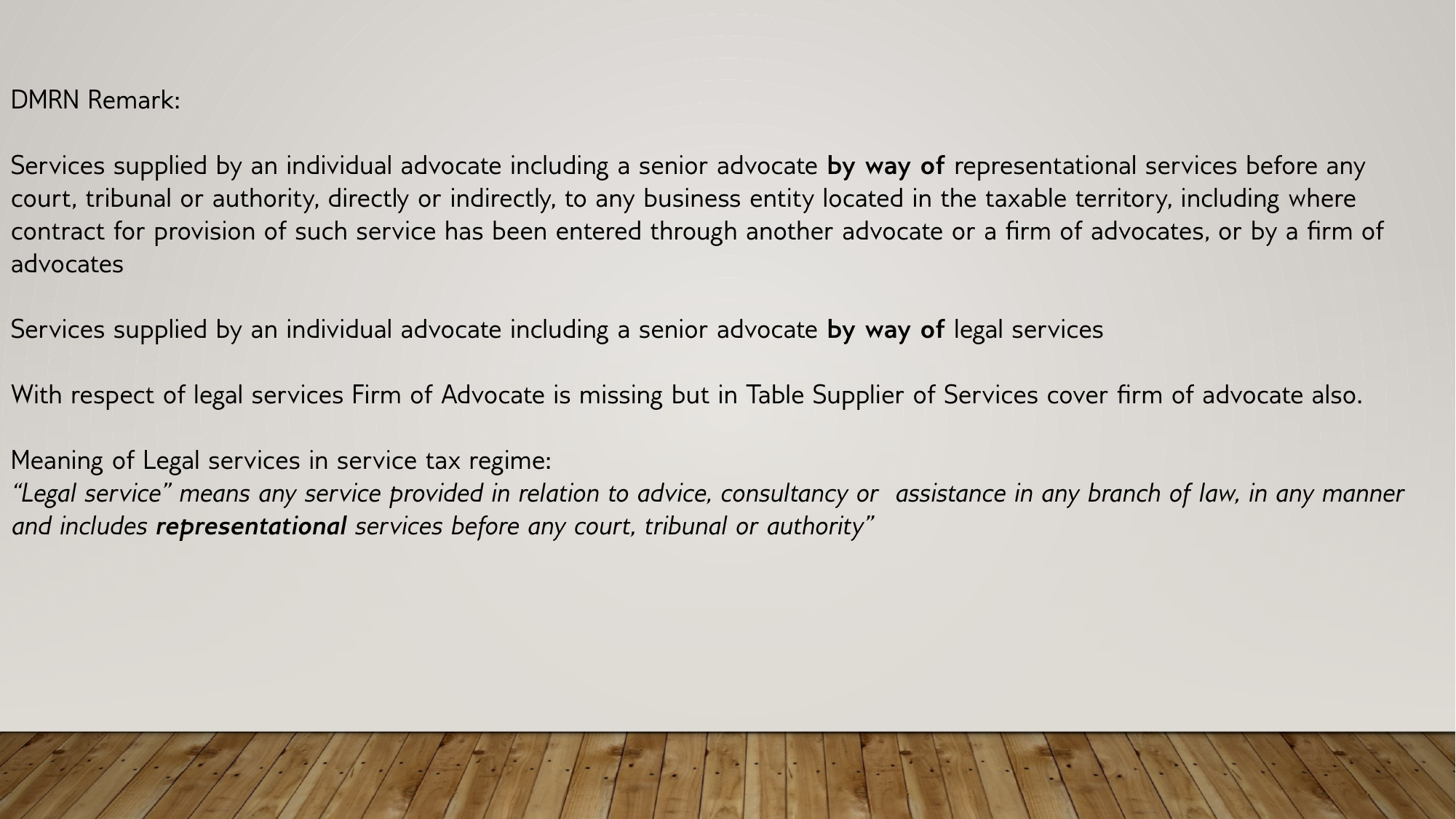

DMRN Remark:

Services supplied by an individual advocate including a senior advocate by way of representational services before any court, tribunal or authority, directly or indirectly, to any business entity located in the taxable territory, including where contract for provision of such service has been entered through another advocate or a firm of advocates, or by a firm of advocates

Services supplied by an individual advocate including a senior advocate by way of legal services

With respect of legal services Firm of Advocate is missing but in Table Supplier of Services cover firm of advocate also.

Meaning of Legal services in service tax regime:
“Legal service” means any service provided in relation to advice, consultancy or  assistance in any branch of law, in any manner and includes representational services before any court, tribunal or authority”